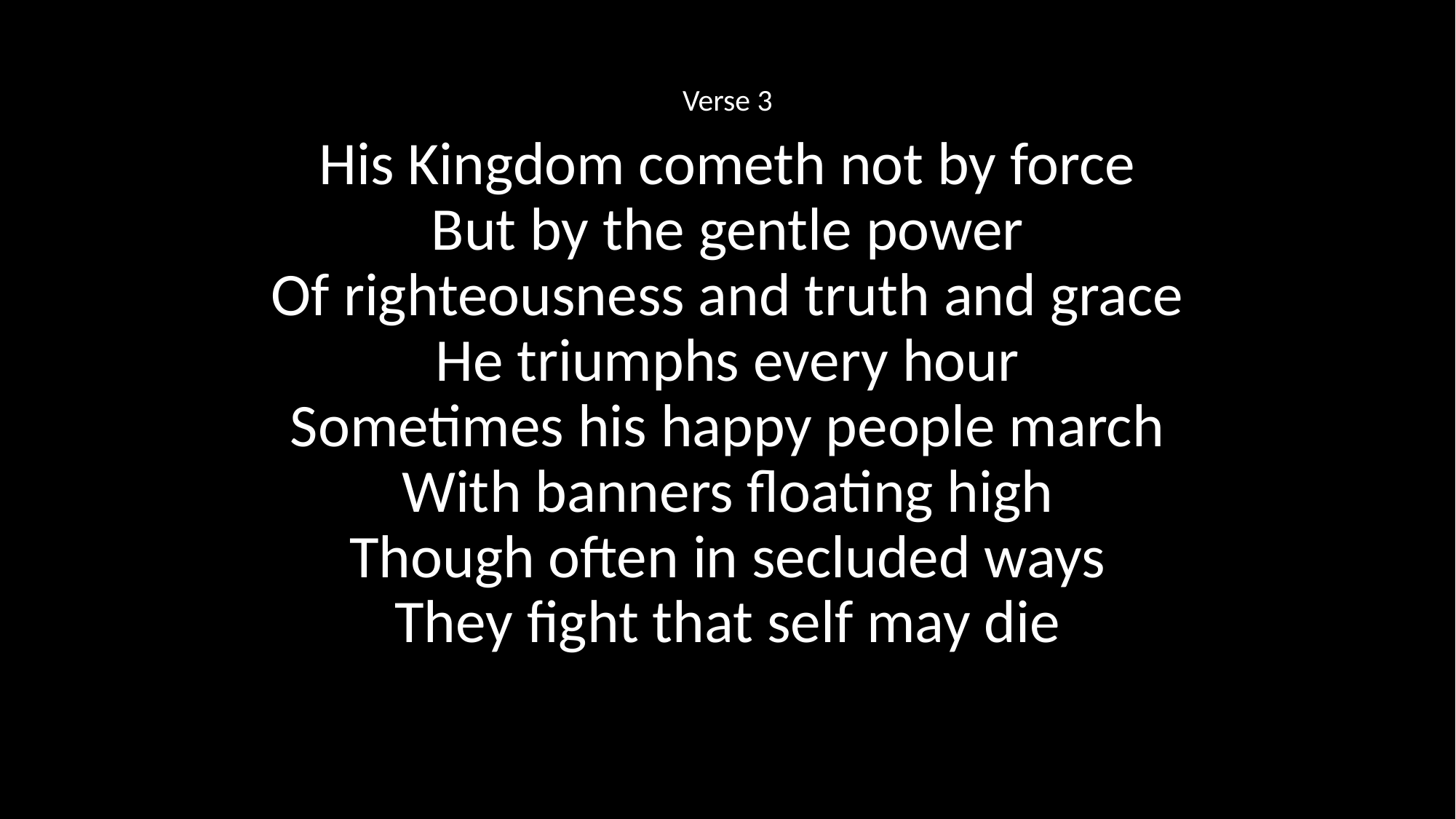

Verse 3
His Kingdom cometh not by force
But by the gentle power
Of righteousness and truth and grace
He triumphs every hour
Sometimes his happy people march
With banners floating high
Though often in secluded ways
They fight that self may die